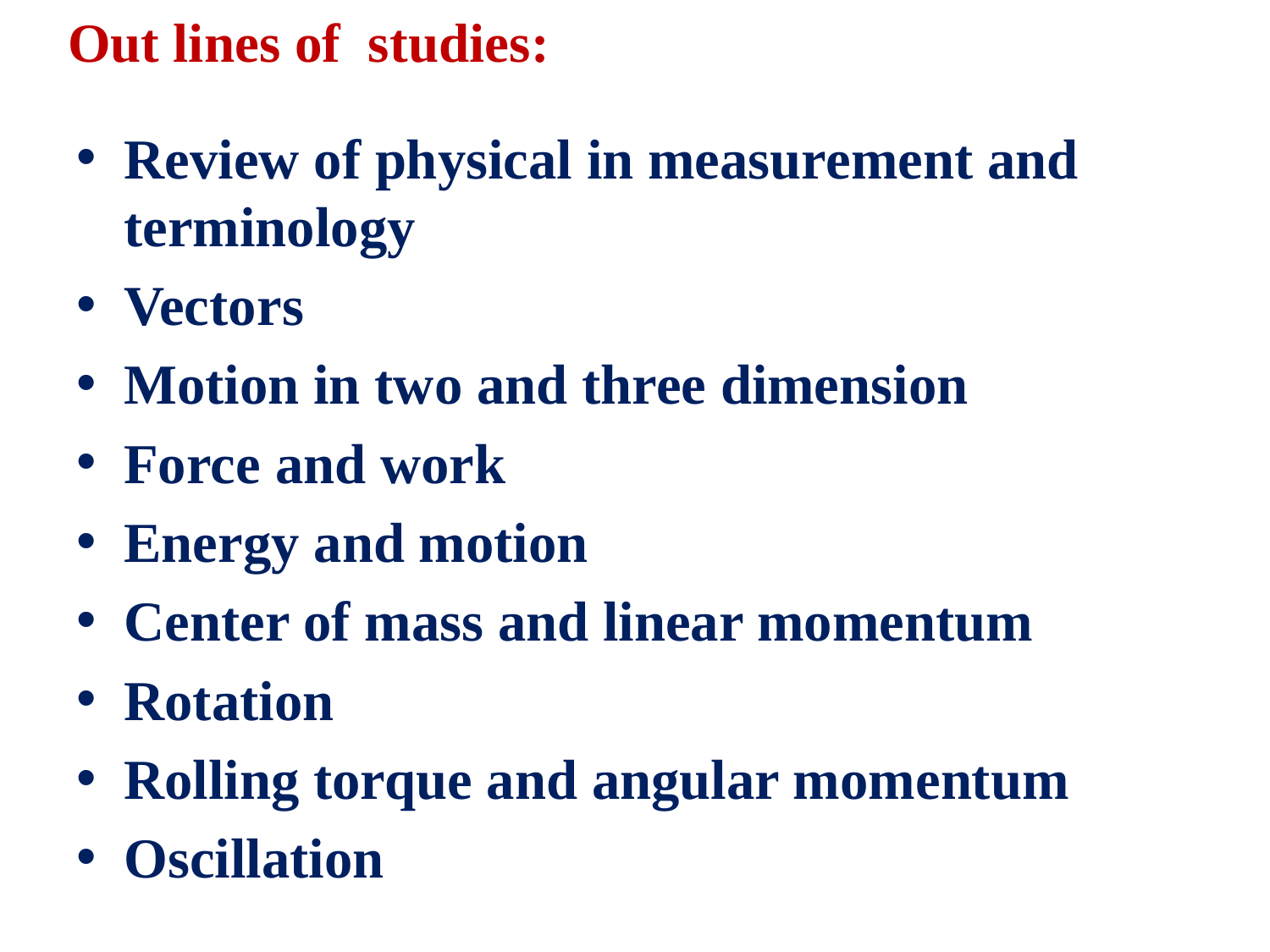

# Out lines of  studies:
Review of physical in measurement and terminology
Vectors
Motion in two and three dimension
Force and work
Energy and motion
Center of mass and linear momentum
Rotation
Rolling torque and angular momentum
Oscillation